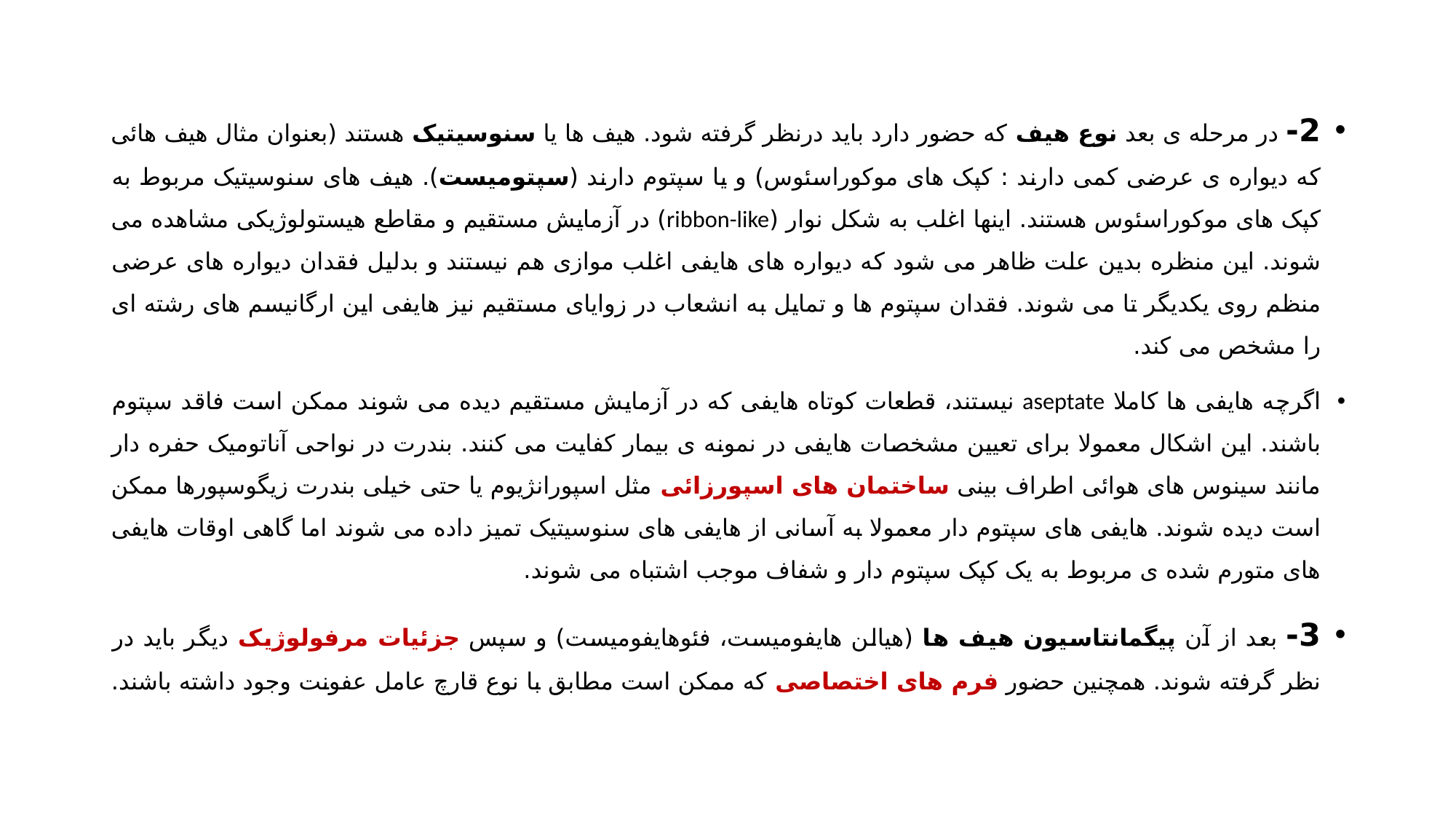

2- در مرحله ی بعد نوع هیف که حضور دارد باید درنظر گرفته شود. هیف ها یا سنوسیتیک هستند (بعنوان مثال هیف هائی که دیواره ی عرضی کمی دارند : کپک های موکوراسئوس) و یا سپتوم دارند (سپتومیست). هیف های سنوسیتیک مربوط به کپک های موکوراسئوس هستند. اینها اغلب به شکل نوار (ribbon-like) در آزمایش مستقیم و مقاطع هیستولوژیکی مشاهده می شوند. این منظره بدین علت ظاهر می شود که دیواره های هایفی اغلب موازی هم نیستند و بدلیل فقدان دیواره های عرضی منظم روی یکدیگر تا می شوند. فقدان سپتوم ها و تمایل به انشعاب در زوایای مستقیم نیز هایفی این ارگانیسم های رشته ای را مشخص می کند.
اگرچه هایفی ها کاملا aseptate نیستند، قطعات کوتاه هایفی که در آزمایش مستقیم دیده می شوند ممکن است فاقد سپتوم باشند. این اشکال معمولا برای تعیین مشخصات هایفی در نمونه ی بیمار کفایت می کنند. بندرت در نواحی آناتومیک حفره دار مانند سینوس های هوائی اطراف بینی ساختمان های اسپورزائی مثل اسپورانژیوم یا حتی خیلی بندرت زیگوسپورها ممکن است دیده شوند. هایفی های سپتوم دار معمولا به آسانی از هایفی های سنوسیتیک تمیز داده می شوند اما گاهی اوقات هایفی های متورم شده ی مربوط به یک کپک سپتوم دار و شفاف موجب اشتباه می شوند.
3- بعد از آن پیگمانتاسیون هیف ها (هیالن هایفومیست، فئوهایفومیست) و سپس جزئیات مرفولوژیک دیگر باید در نظر گرفته شوند. همچنین حضور فرم های اختصاصی که ممکن است مطابق با نوع قارچ عامل عفونت وجود داشته باشند.